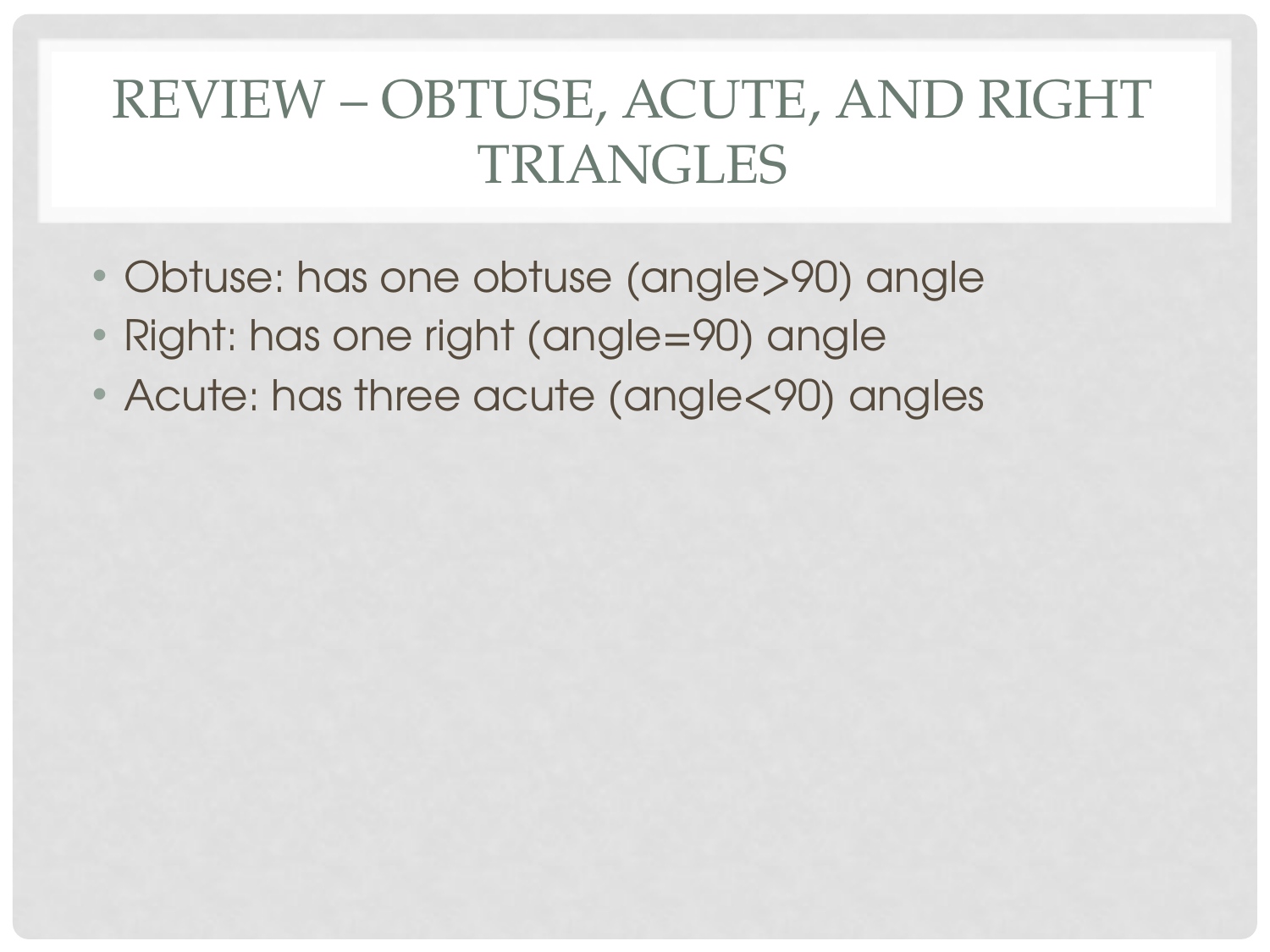

# Review – obtuse, acute, and right triangles
Obtuse: has one obtuse (angle>90) angle
Right: has one right (angle=90) angle
Acute: has three acute (angle<90) angles